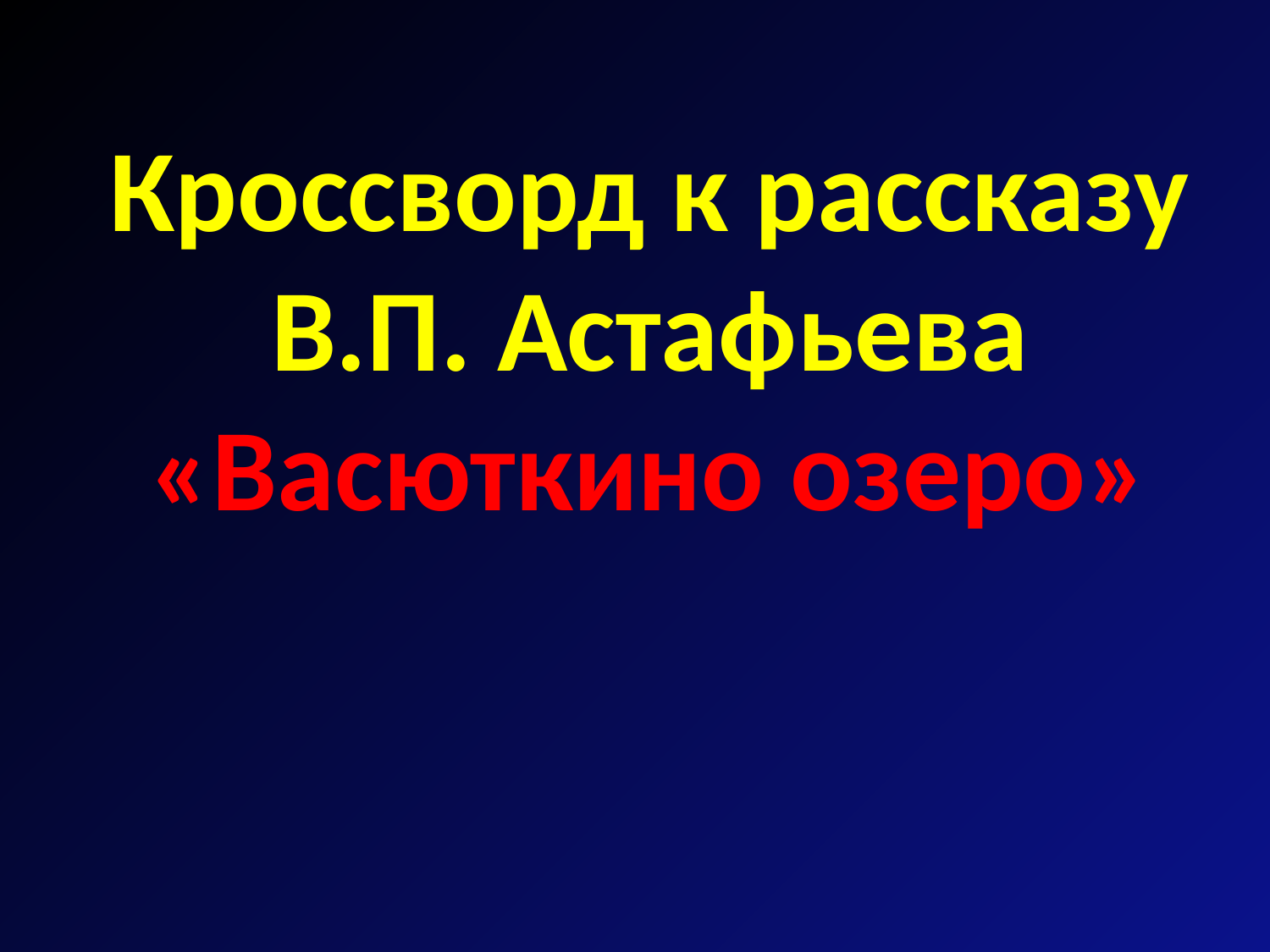

# Кроссворд к рассказу В.П. Астафьева «Васюткино озеро»